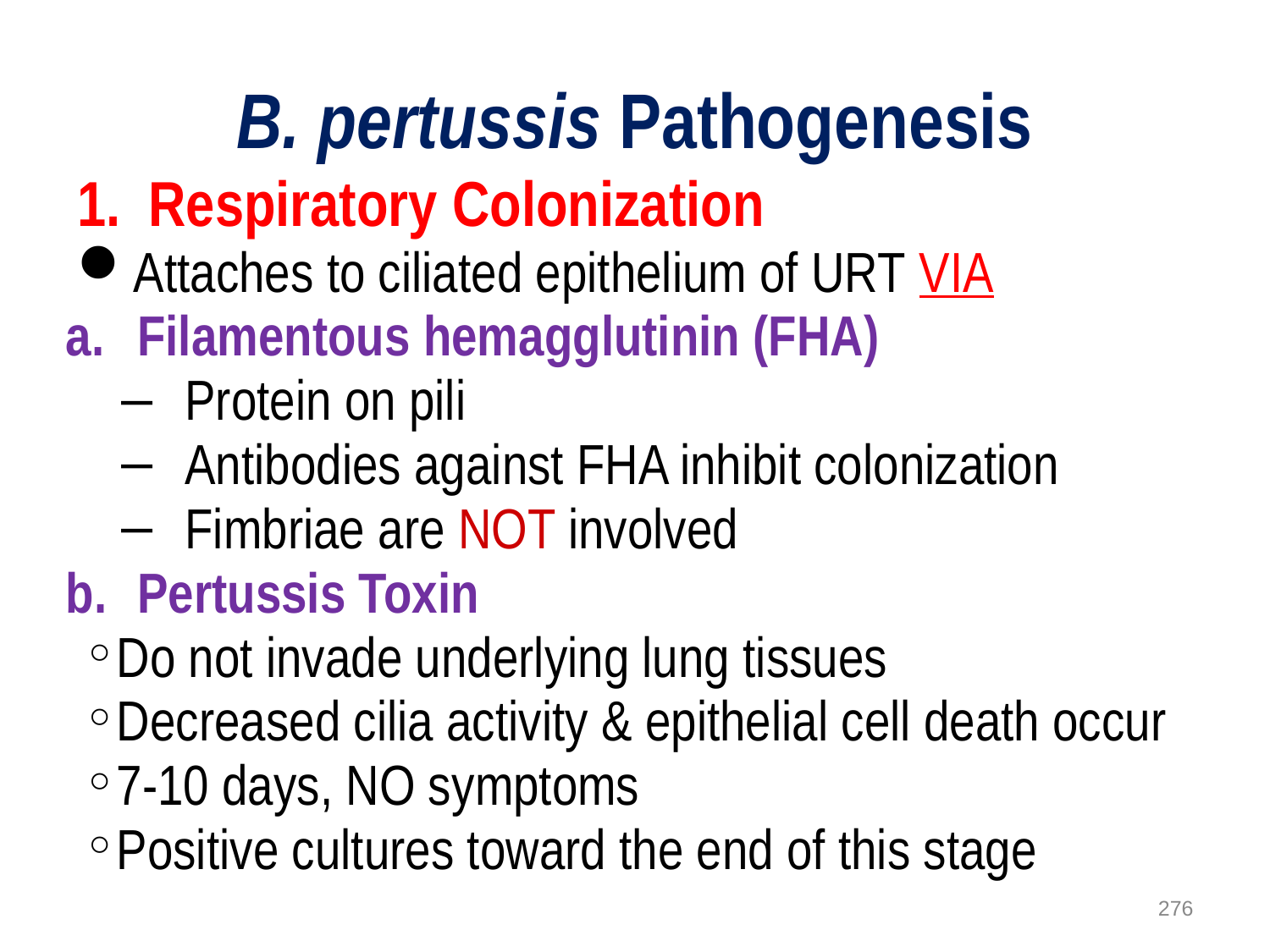

# B. pertussis Pathogenesis
Respiratory Colonization
Attaches to ciliated epithelium of URT VIA
Filamentous hemagglutinin (FHA)
Protein on pili
Antibodies against FHA inhibit colonization
Fimbriae are NOT involved
Pertussis Toxin
Do not invade underlying lung tissues
Decreased cilia activity & epithelial cell death occur
7-10 days, NO symptoms
Positive cultures toward the end of this stage

276